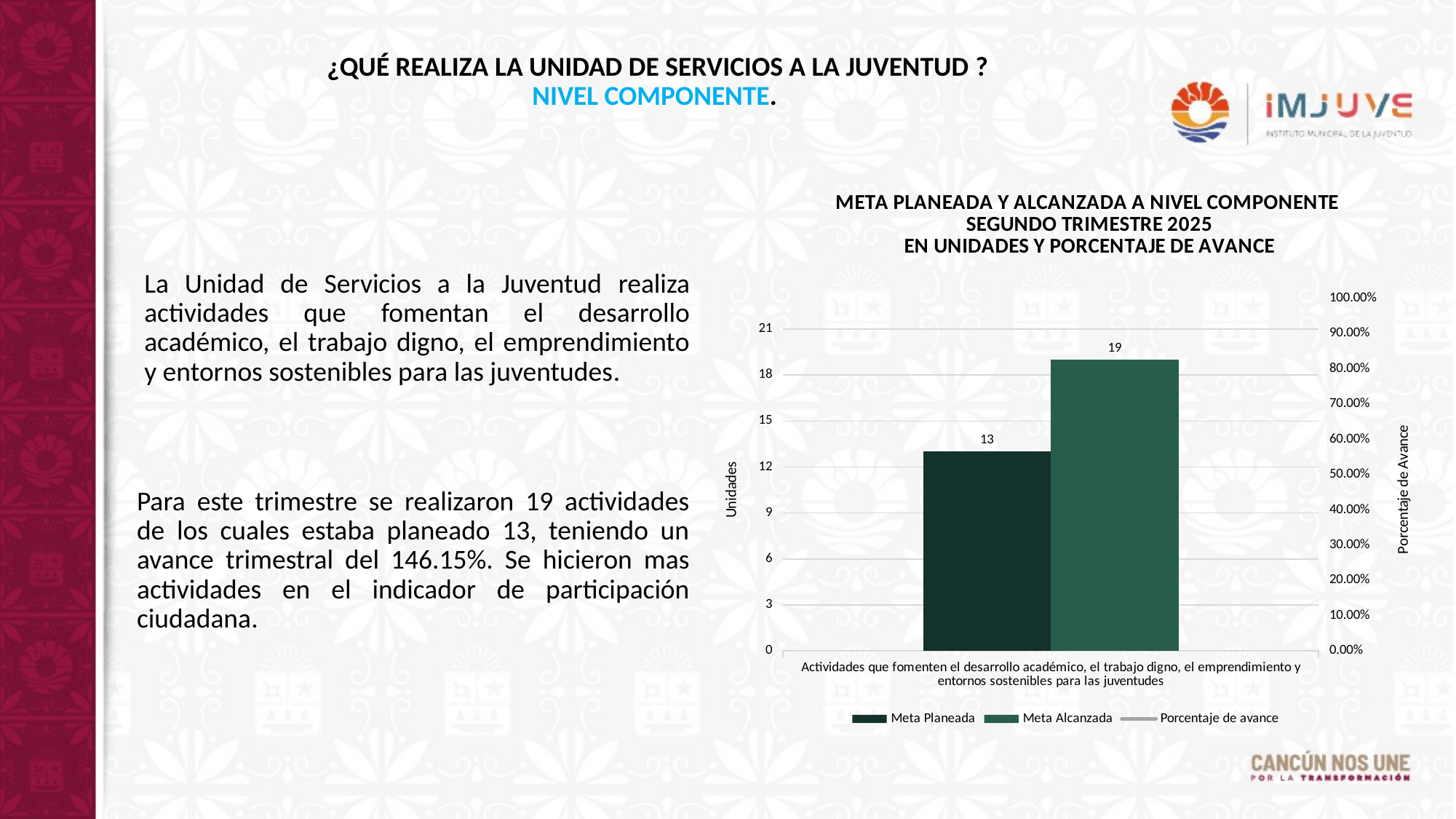

¿QUÉ REALIZA LA UNIDAD DE SERVICIOS A LA JUVENTUD ? NIVEL COMPONENTE.

### Chart: META PLANEADA Y ALCANZADA A NIVEL COMPONENTE
SEGUNDO TRIMESTRE 2025
EN UNIDADES Y PORCENTAJE DE AVANCE

| Category | Meta Planeada | Meta Alcanzada |  |
|---|---|---|---|
| Actividades que fomenten el desarrollo académico, el trabajo digno, el emprendimiento y entornos sostenibles para las juventudes | 13.0 | 19.0 | 1.4615384615384615 |
La Unidad de Servicios a la Juventud realiza actividades que fomentan el desarrollo académico, el trabajo digno, el emprendimiento y entornos sostenibles para las juventudes.
Para este trimestre se realizaron 19 actividades de los cuales estaba planeado 13, teniendo un avance trimestral del 146.15%. Se hicieron mas actividades en el indicador de participación ciudadana.